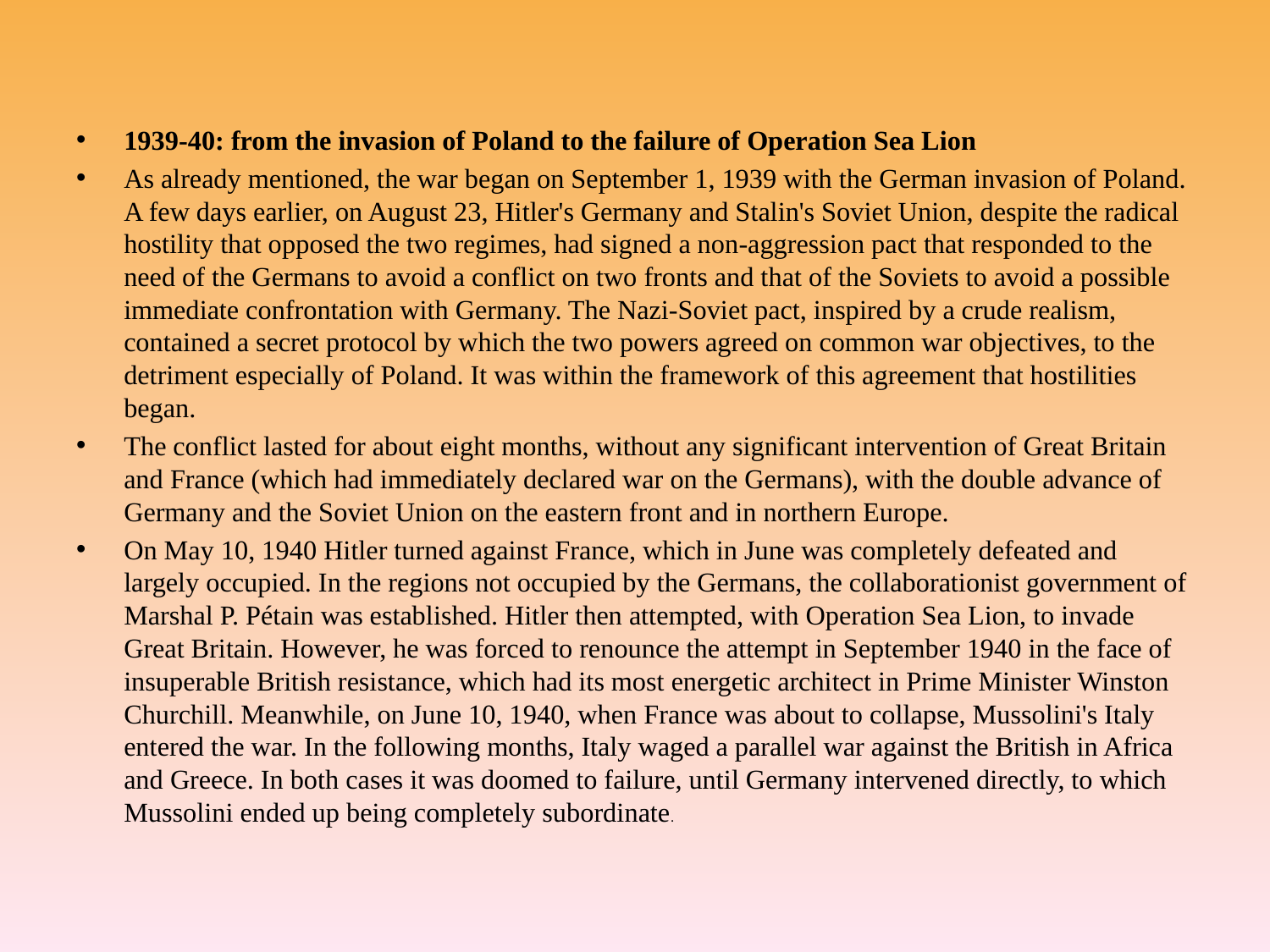

1939-40: from the invasion of Poland to the failure of Operation Sea Lion
As already mentioned, the war began on September 1, 1939 with the German invasion of Poland. A few days earlier, on August 23, Hitler's Germany and Stalin's Soviet Union, despite the radical hostility that opposed the two regimes, had signed a non-aggression pact that responded to the need of the Germans to avoid a conflict on two fronts and that of the Soviets to avoid a possible immediate confrontation with Germany. The Nazi-Soviet pact, inspired by a crude realism, contained a secret protocol by which the two powers agreed on common war objectives, to the detriment especially of Poland. It was within the framework of this agreement that hostilities began.
The conflict lasted for about eight months, without any significant intervention of Great Britain and France (which had immediately declared war on the Germans), with the double advance of Germany and the Soviet Union on the eastern front and in northern Europe.
On May 10, 1940 Hitler turned against France, which in June was completely defeated and largely occupied. In the regions not occupied by the Germans, the collaborationist government of Marshal P. Pétain was established. Hitler then attempted, with Operation Sea Lion, to invade Great Britain. However, he was forced to renounce the attempt in September 1940 in the face of insuperable British resistance, which had its most energetic architect in Prime Minister Winston Churchill. Meanwhile, on June 10, 1940, when France was about to collapse, Mussolini's Italy entered the war. In the following months, Italy waged a parallel war against the British in Africa and Greece. In both cases it was doomed to failure, until Germany intervened directly, to which Mussolini ended up being completely subordinate.